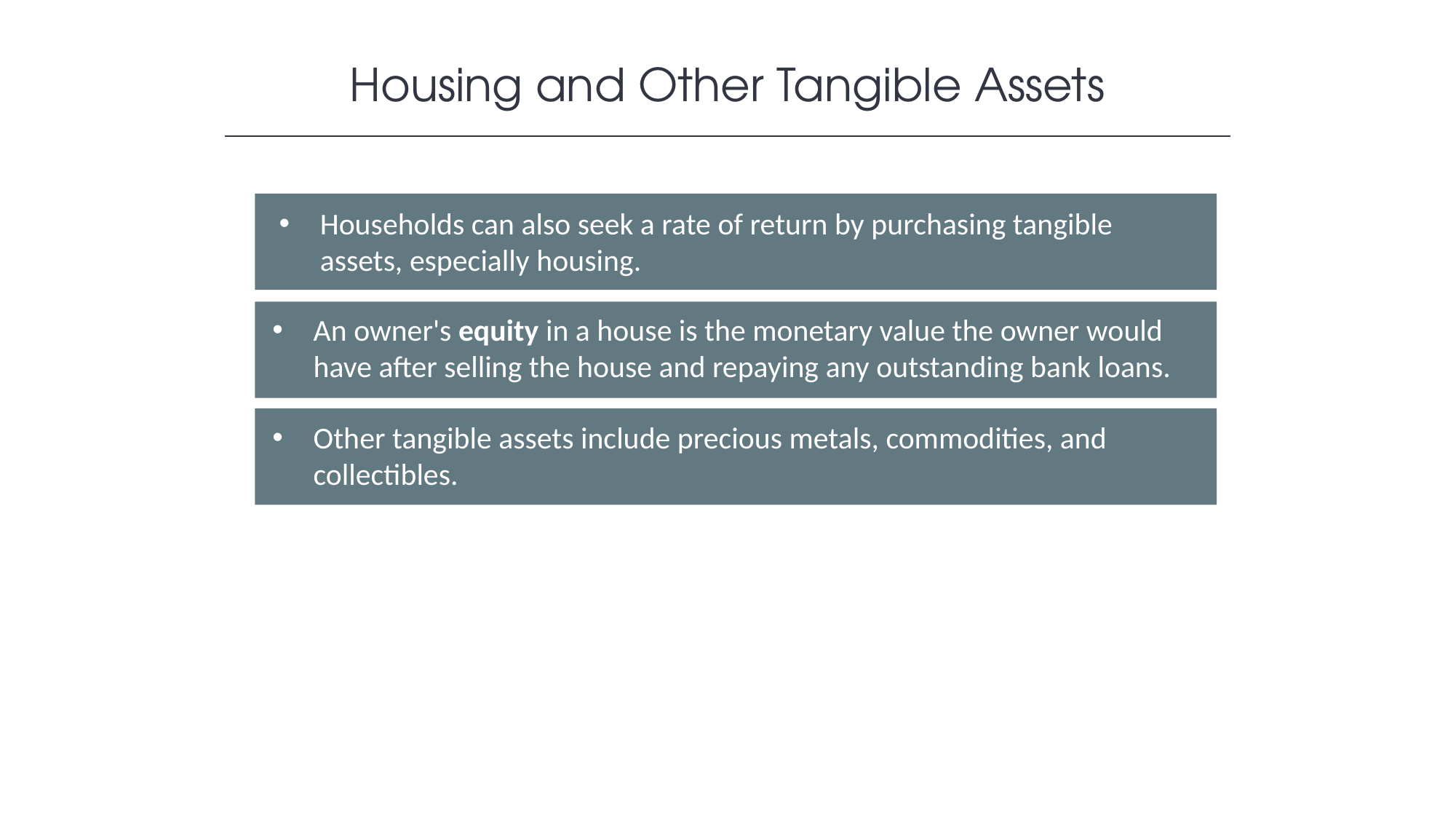

Housing and Other Tangible Assets

Households can also seek a rate of return by purchasing tangible assets, especially housing.

An owner's equity in a house is the monetary value the owner would have after selling the house and repaying any outstanding bank loans.

Other tangible assets include precious metals, commodities, and collectibles.